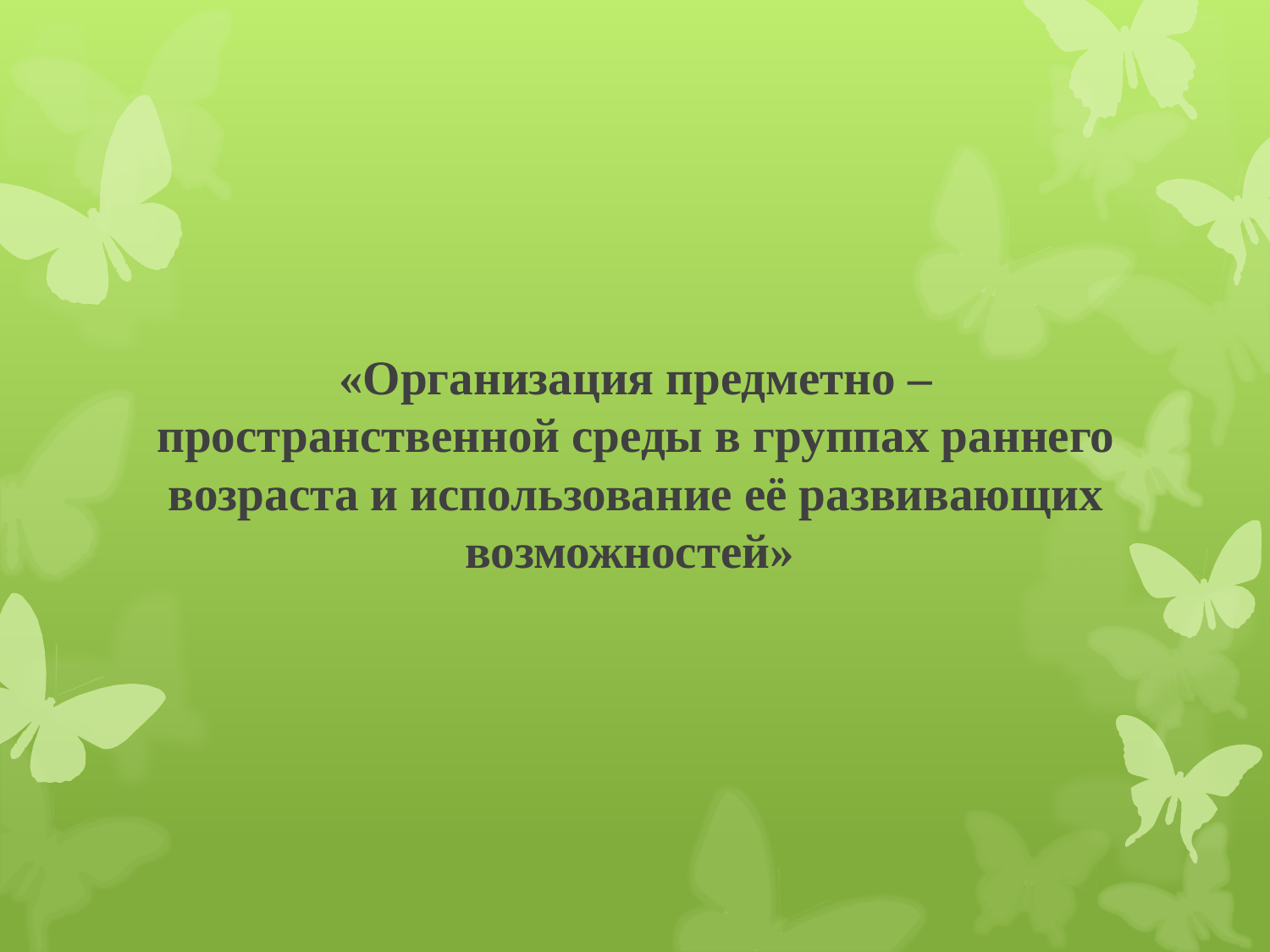

#

«Организация предметно – пространственной среды в группах раннего возраста и использование её развивающих возможностей»